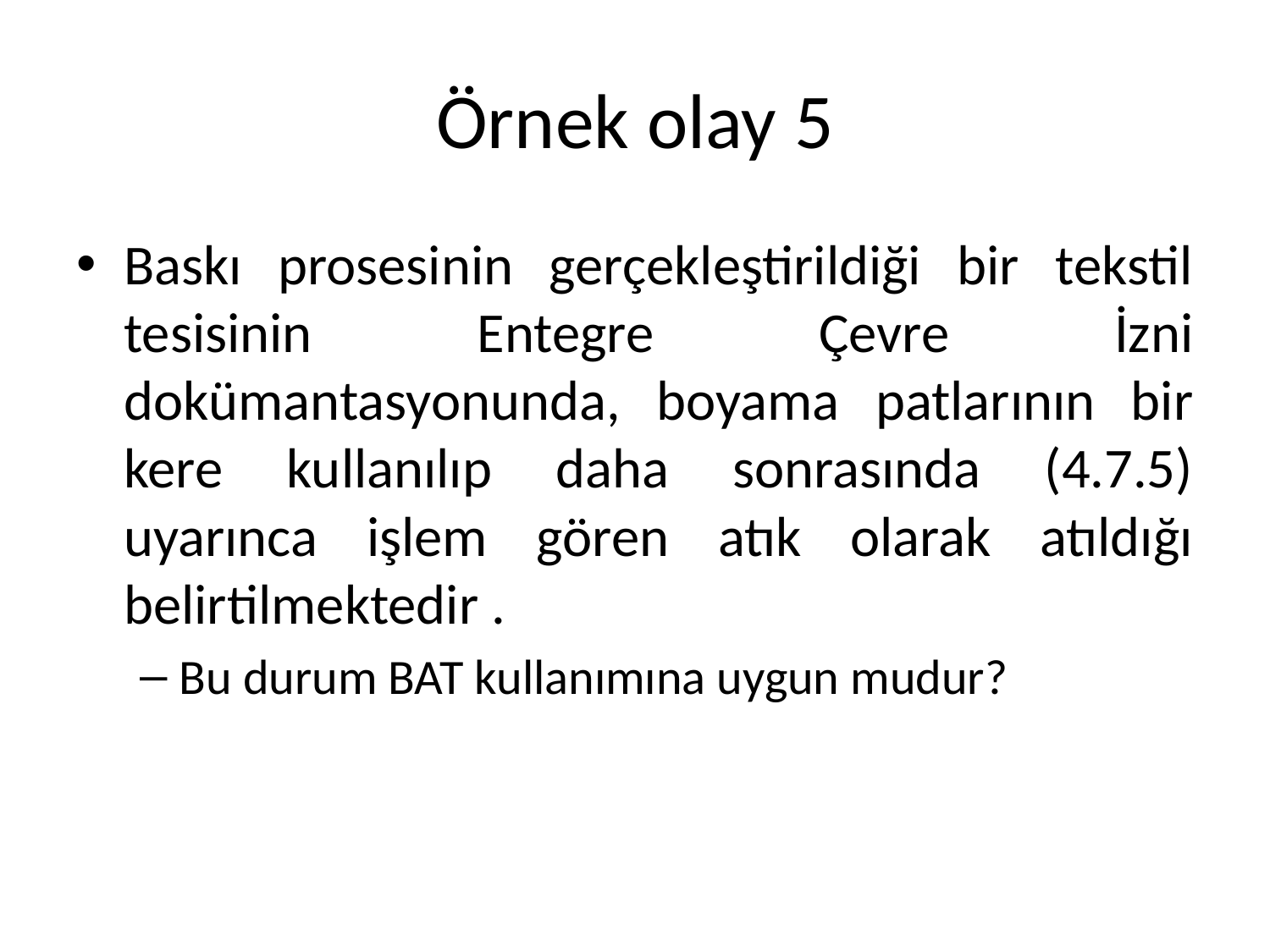

# Örnek olay 5
Baskı prosesinin gerçekleştirildiği bir tekstil tesisinin Entegre Çevre İzni dokümantasyonunda, boyama patlarının bir kere kullanılıp daha sonrasında (4.7.5) uyarınca işlem gören atık olarak atıldığı belirtilmektedir .
Bu durum BAT kullanımına uygun mudur?